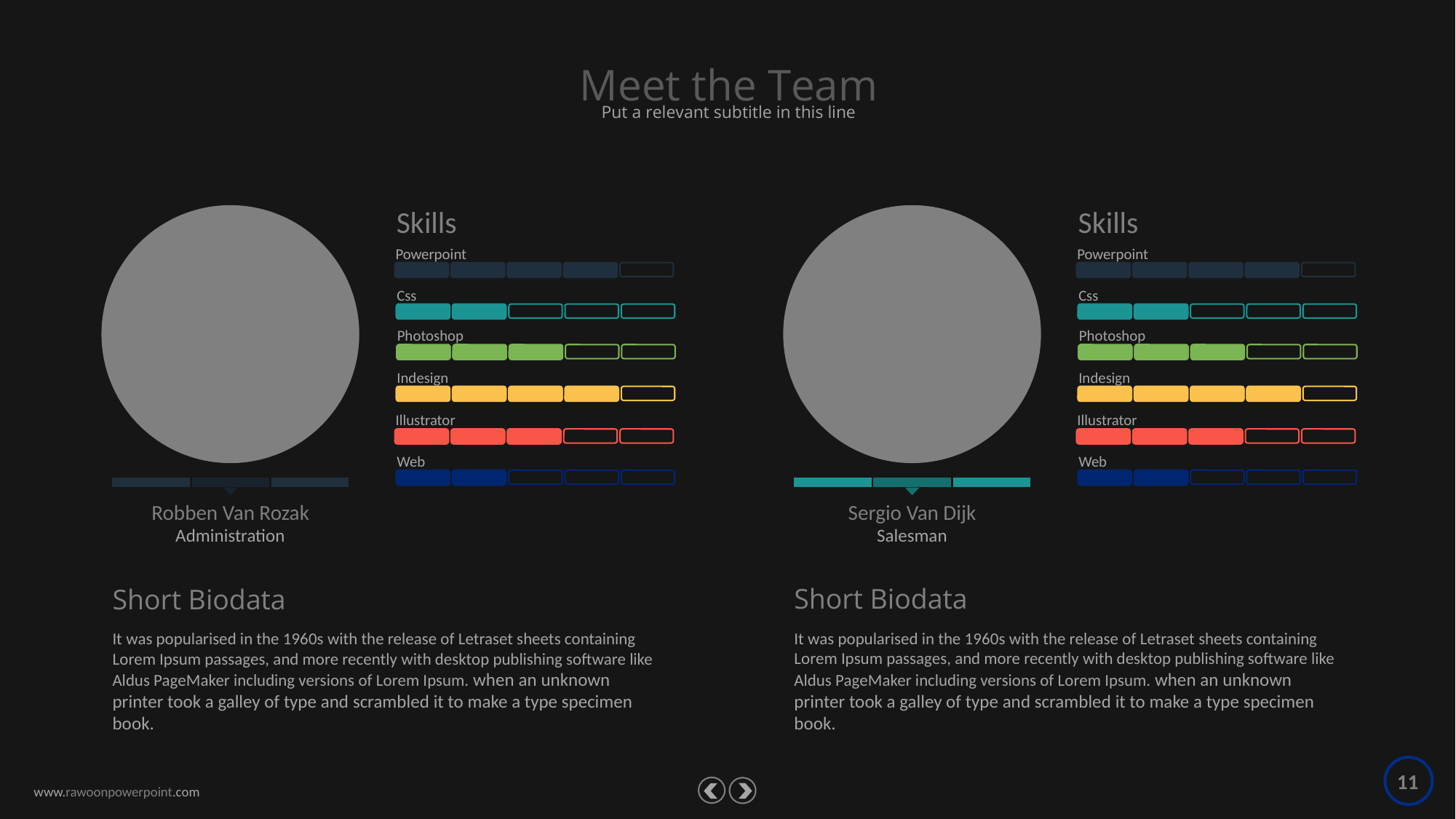

Meet the Team
Put a relevant subtitle in this line
Skills
Skills

Powerpoint
Powerpoint

Css
Css

Photoshop
Photoshop

Indesign
Indesign

Illustrator
Illustrator

Web
Web

Robben Van Rozak
Administration
Sergio Van Dijk
Salesman
Short Biodata
Short Biodata
It was popularised in the 1960s with the release of Letraset sheets containing Lorem Ipsum passages, and more recently with desktop publishing software like Aldus PageMaker including versions of Lorem Ipsum. when an unknown printer took a galley of type and scrambled it to make a type specimen book.
It was popularised in the 1960s with the release of Letraset sheets containing Lorem Ipsum passages, and more recently with desktop publishing software like Aldus PageMaker including versions of Lorem Ipsum. when an unknown printer took a galley of type and scrambled it to make a type specimen book.
11